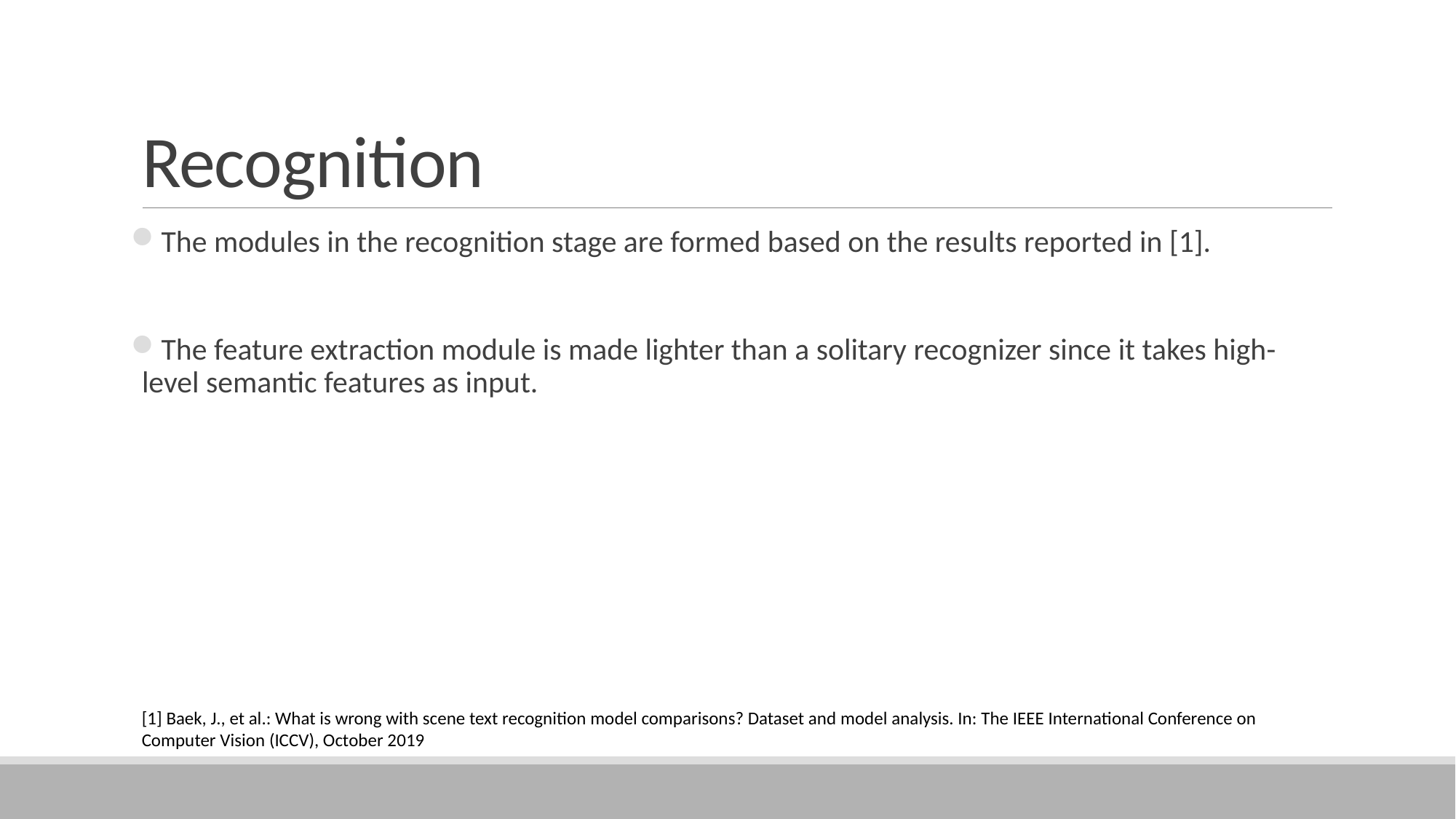

# Recognition
The modules in the recognition stage are formed based on the results reported in [1].

The feature extraction module is made lighter than a solitary recognizer since it takes high-level semantic features as input.
[1] Baek, J., et al.: What is wrong with scene text recognition model comparisons? Dataset and model analysis. In: The IEEE International Conference on Computer Vision (ICCV), October 2019